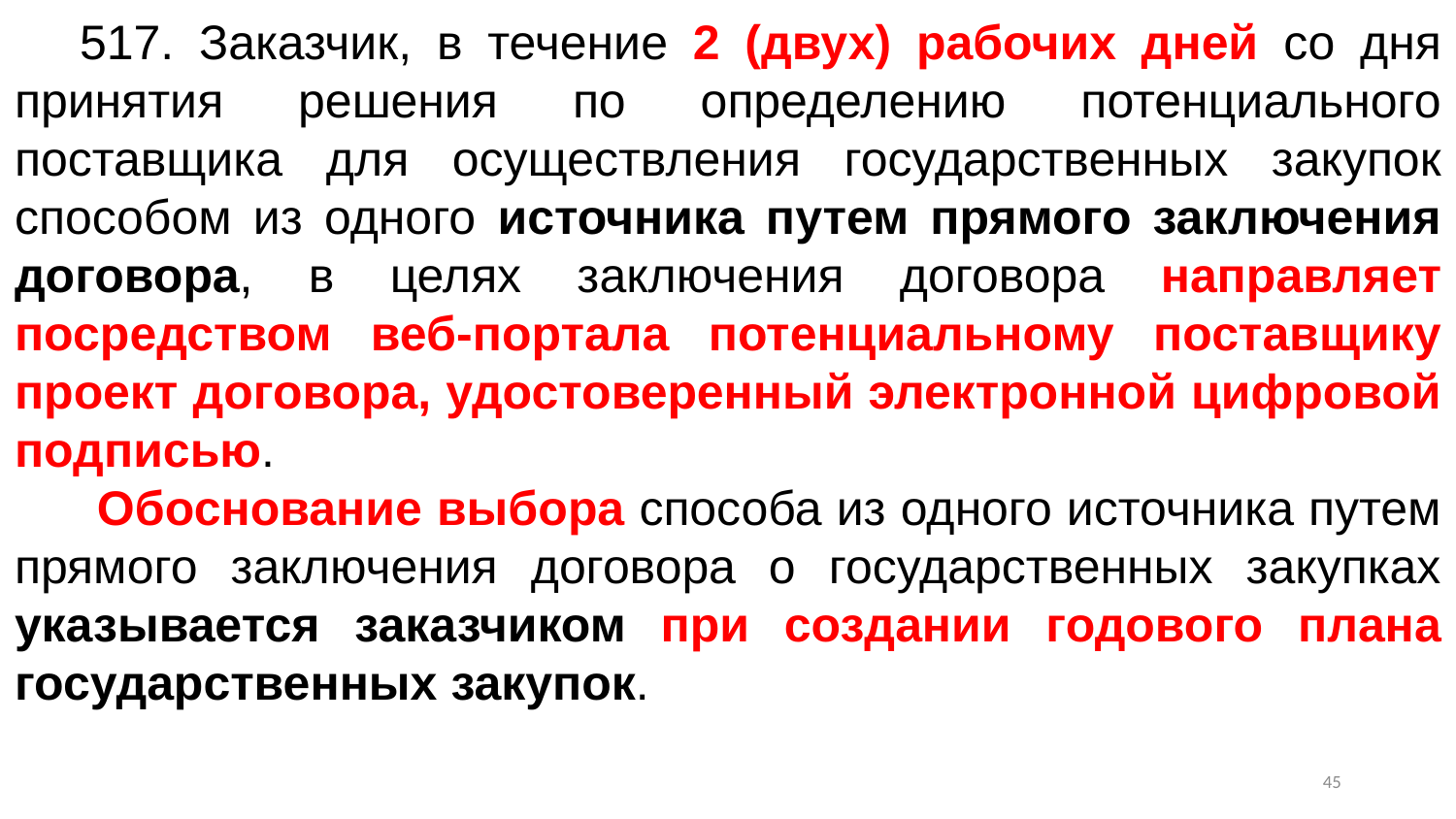

517. Заказчик, в течение 2 (двух) рабочих дней со дня принятия решения по определению потенциального поставщика для осуществления государственных закупок способом из одного источника путем прямого заключения договора, в целях заключения договора направляет посредством веб-портала потенциальному поставщику проект договора, удостоверенный электронной цифровой подписью.
      Обоснование выбора способа из одного источника путем прямого заключения договора о государственных закупках указывается заказчиком при создании годового плана государственных закупок.
45